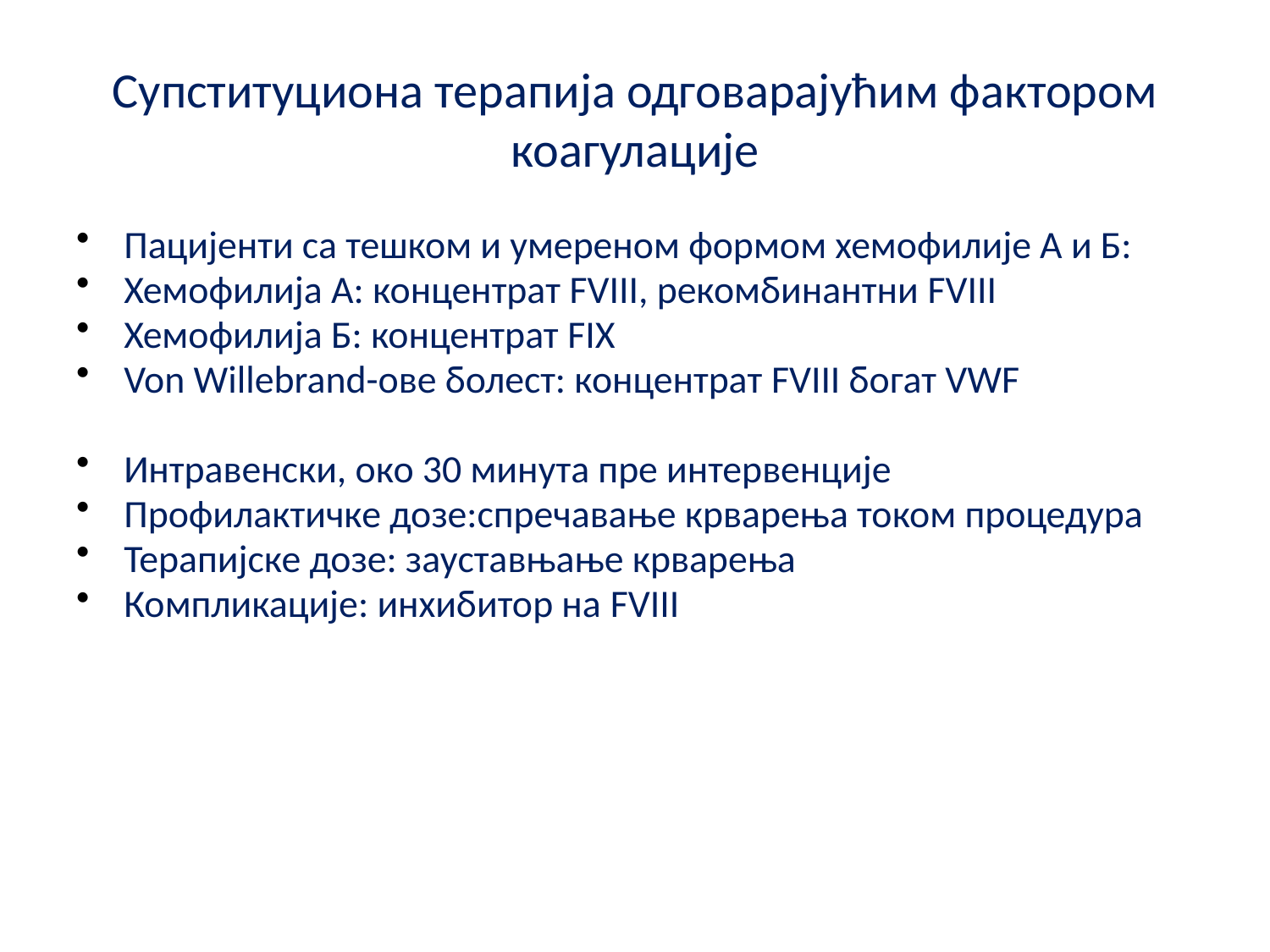

# Супституциона терапија одговарајућим фактором коагулације
Пацијенти са тешком и умереном формом хемофилије А и Б:
Хемофилија А: концентрат FVIII, рекомбинантни FVIII
Хемофилија Б: концентрат FIX
Von Willebrand-ове болест: концентрат FVIII богат VWF

Интравенски, око 30 минута пре интервенције
Профилактичке дозе:спречавање крварења током процедура
Терапијске дозе: зауставњање крварења
Компликације: инхибитор на FVIII